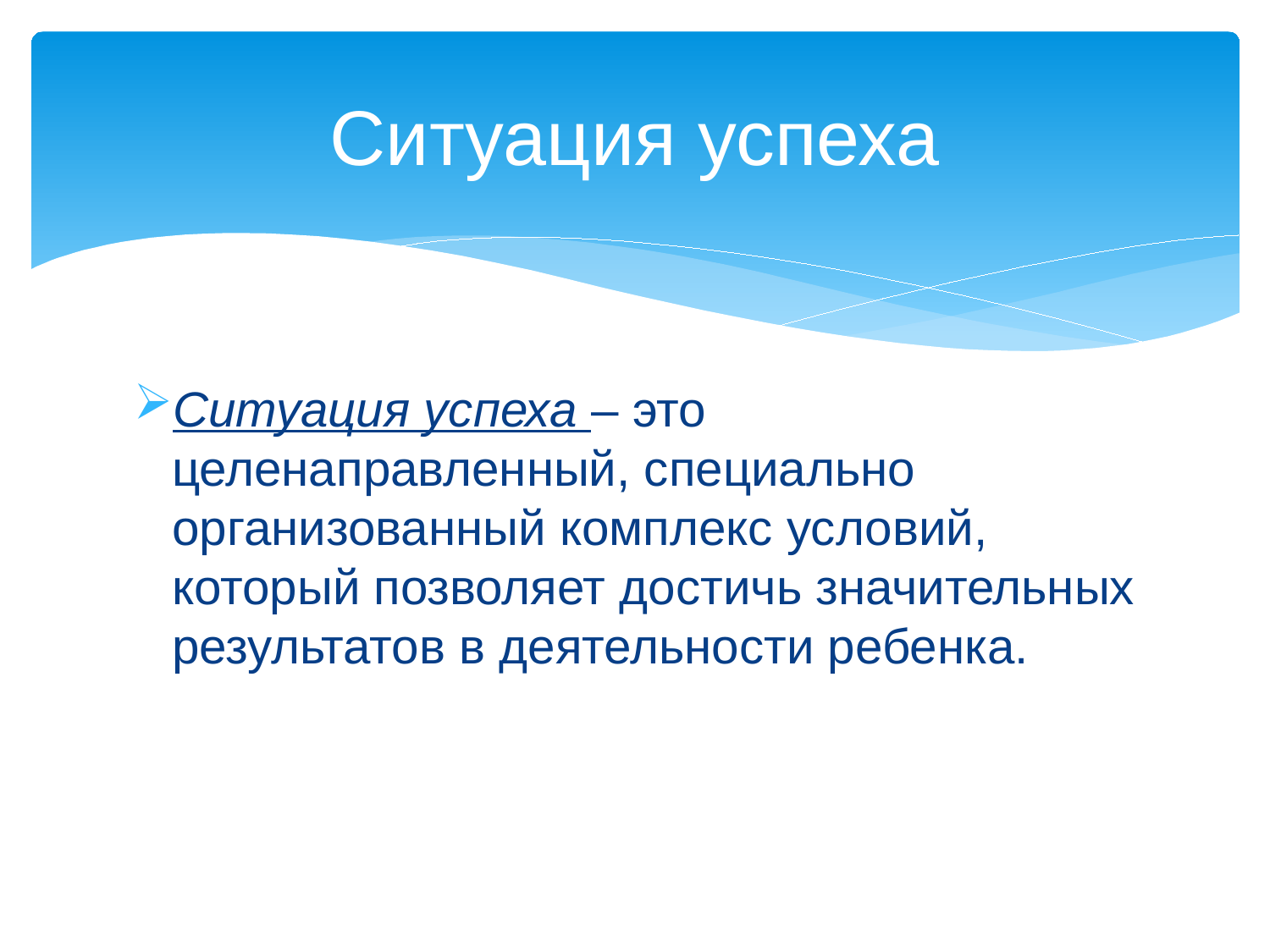

# Ситуация успеха
Ситуация успеха – это целенаправленный, специально организованный комплекс условий, который позволяет достичь значительных результатов в деятельности ребенка.